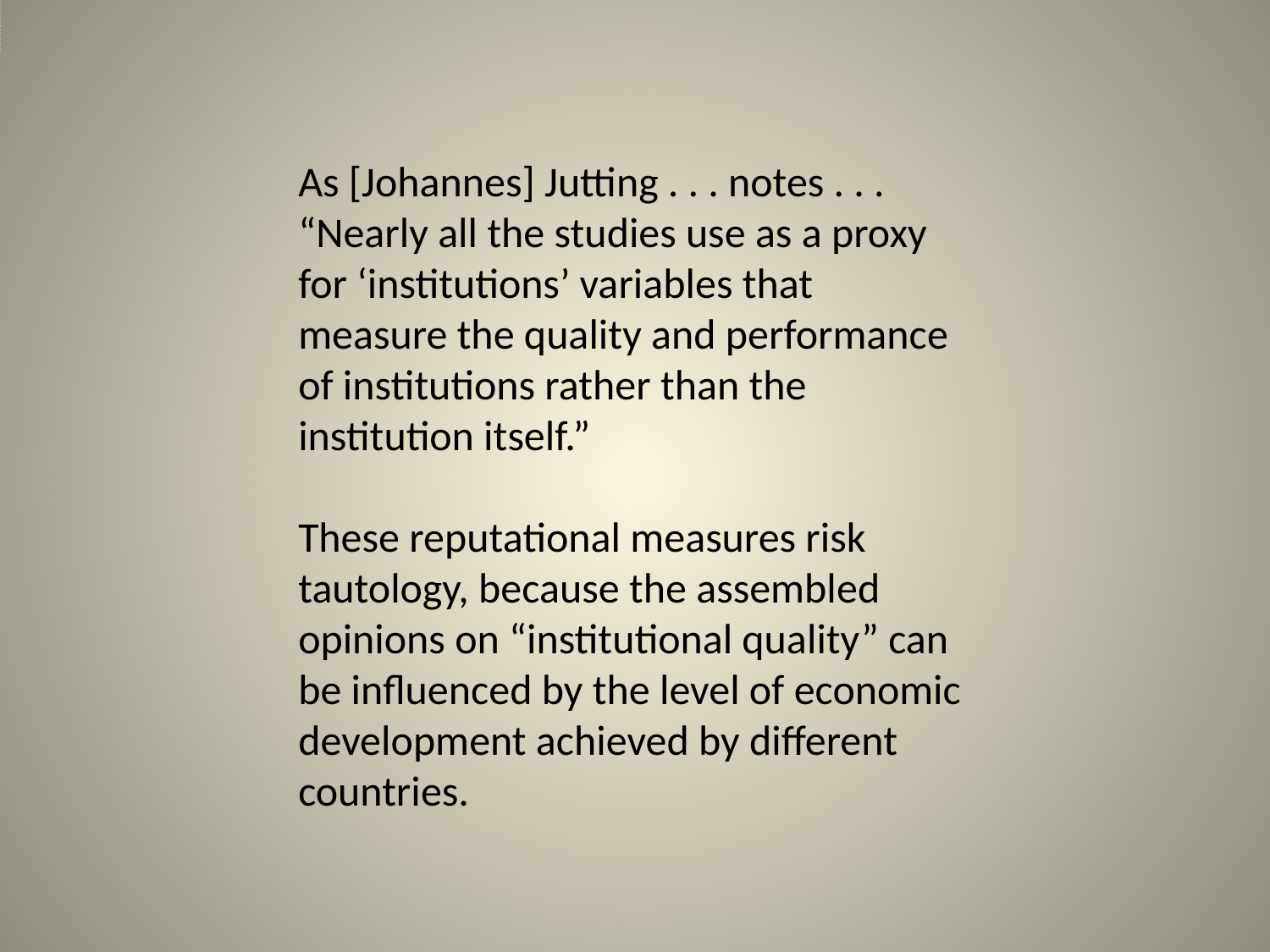

# As [Johannes] Jutting . . . notes . . . “Nearly all the studies use as a prox...
As [Johannes] Jutting . . . notes . . . “Nearly all the studies use as a proxy for ‘institutions’ variables that measure the quality and performance of institutions rather than the institution itself.”

These reputational measures risk tautology, because the assembled opinions on “institutional quality” can be influenced by the level of economic development achieved by different countries.